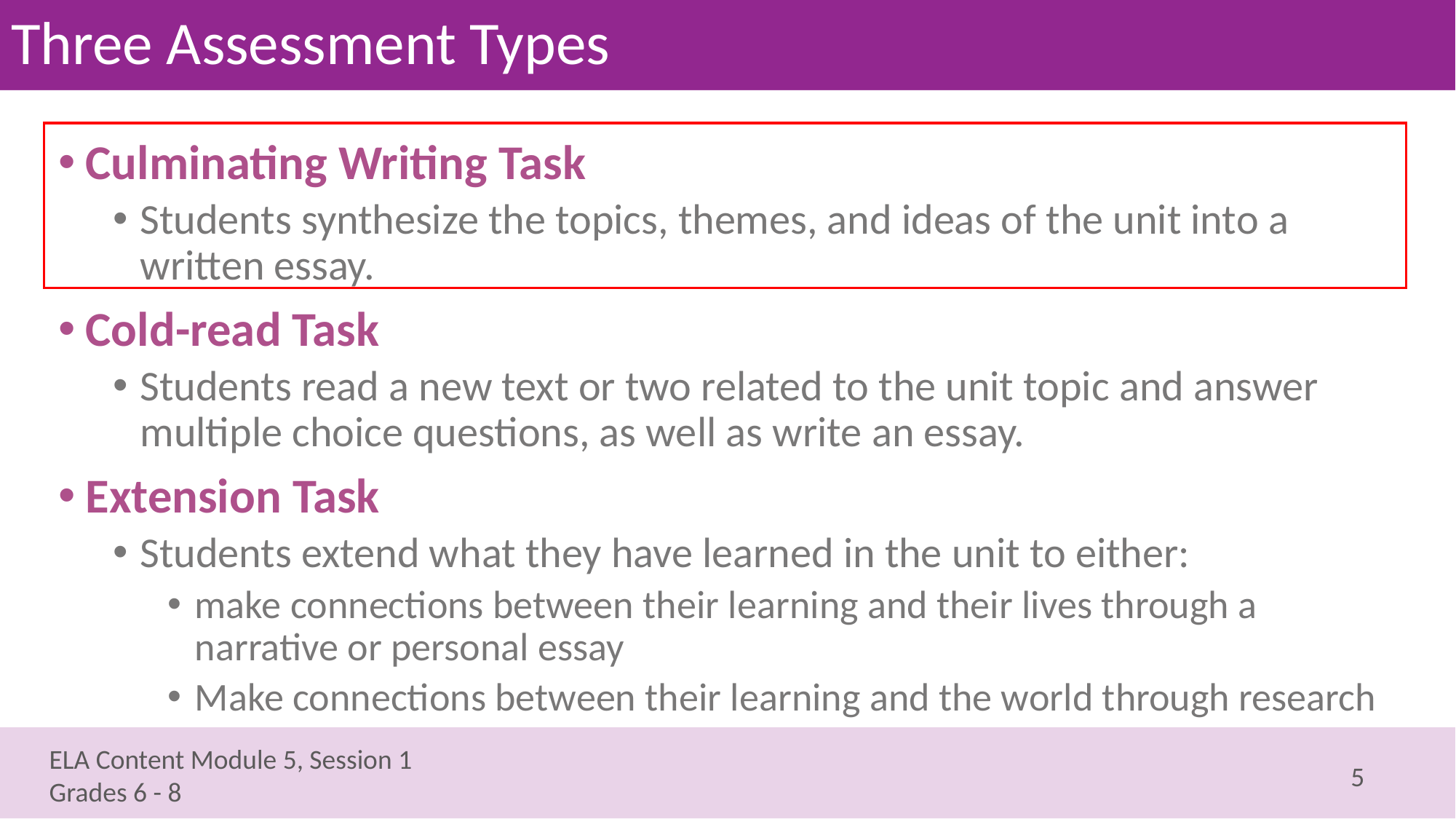

# Three Assessment Types

Culminating Writing Task
Students synthesize the topics, themes, and ideas of the unit into a written essay.
Cold-read Task
Students read a new text or two related to the unit topic and answer multiple choice questions, as well as write an essay.
Extension Task
Students extend what they have learned in the unit to either:
make connections between their learning and their lives through a narrative or personal essay
Make connections between their learning and the world through research
5